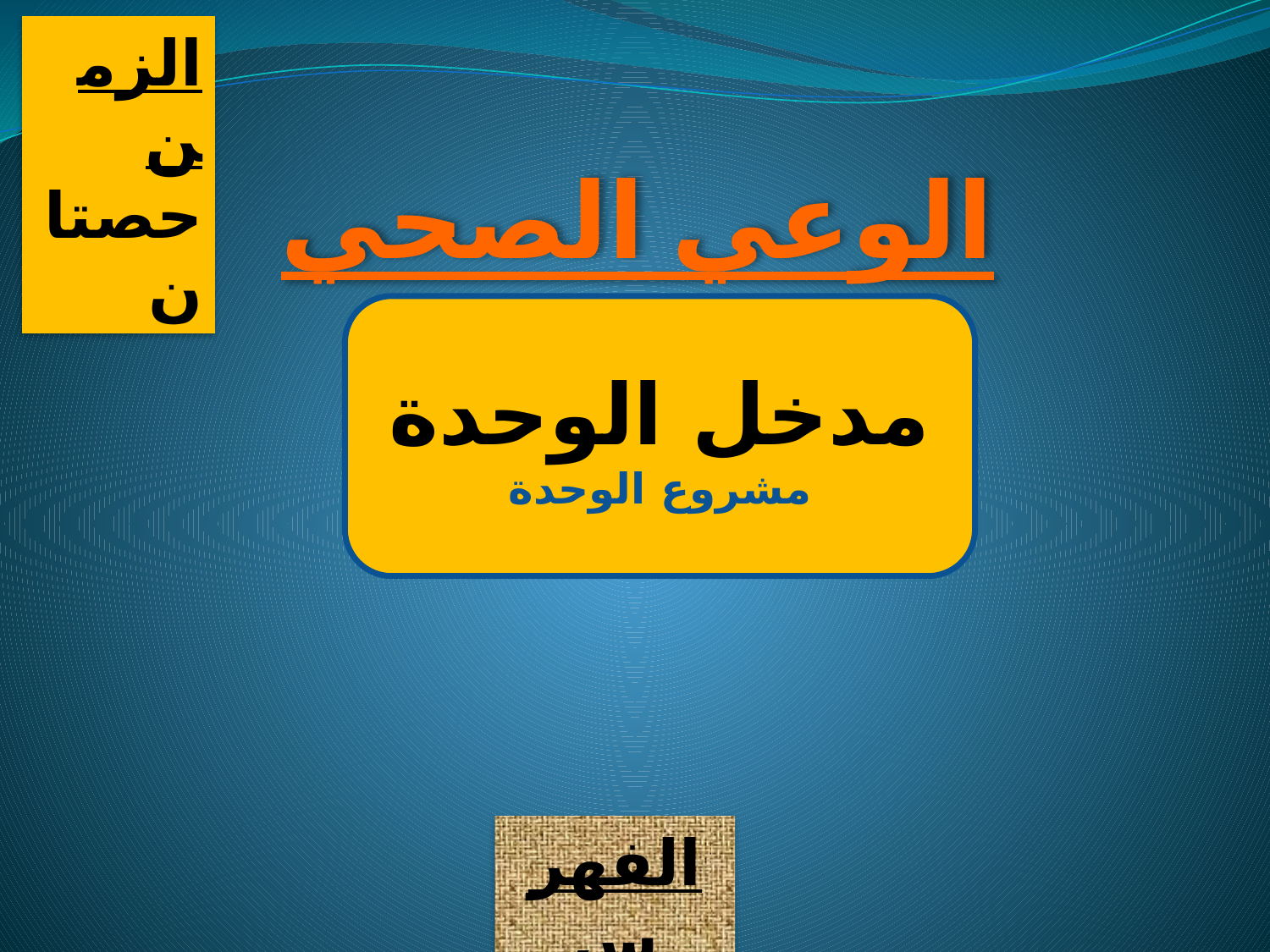

الزمن
حصتان
الوعي الصحي
مدخل الوحدة
مشروع الوحدة
الفهرس